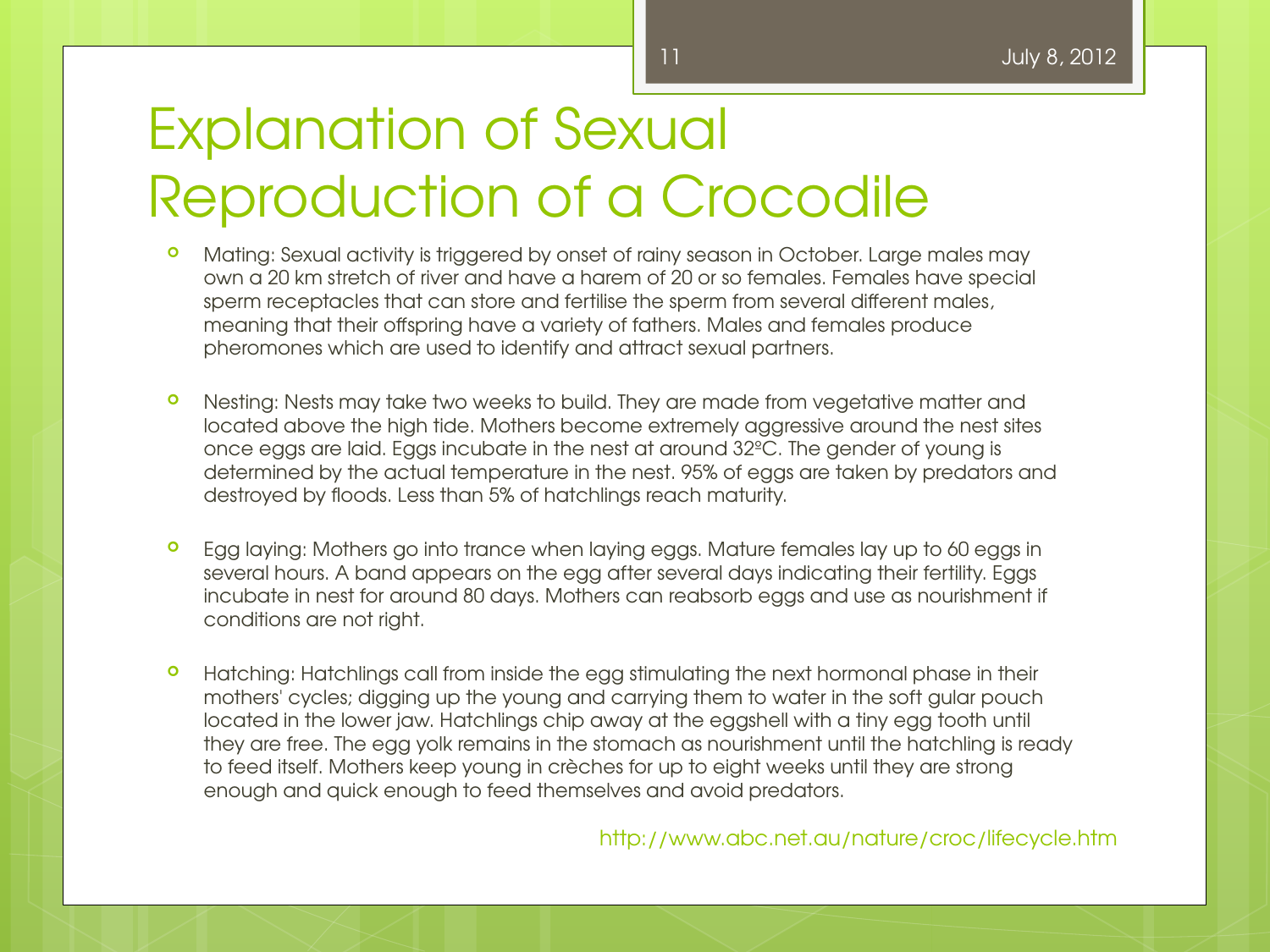

11
July 8, 2012
# Explanation of Sexual Reproduction of a Crocodile
Mating: Sexual activity is triggered by onset of rainy season in October. Large males may own a 20 km stretch of river and have a harem of 20 or so females. Females have special sperm receptacles that can store and fertilise the sperm from several different males, meaning that their offspring have a variety of fathers. Males and females produce pheromones which are used to identify and attract sexual partners.

Nesting: Nests may take two weeks to build. They are made from vegetative matter and located above the high tide. Mothers become extremely aggressive around the nest sites once eggs are laid. Eggs incubate in the nest at around 32ºC. The gender of young is determined by the actual temperature in the nest. 95% of eggs are taken by predators and destroyed by floods. Less than 5% of hatchlings reach maturity.

Egg laying: Mothers go into trance when laying eggs. Mature females lay up to 60 eggs in several hours. A band appears on the egg after several days indicating their fertility. Eggs incubate in nest for around 80 days. Mothers can reabsorb eggs and use as nourishment if conditions are not right.

Hatching: Hatchlings call from inside the egg stimulating the next hormonal phase in their mothers' cycles; digging up the young and carrying them to water in the soft gular pouch located in the lower jaw. Hatchlings chip away at the eggshell with a tiny egg tooth until they are free. The egg yolk remains in the stomach as nourishment until the hatchling is ready to feed itself. Mothers keep young in crèches for up to eight weeks until they are strong enough and quick enough to feed themselves and avoid predators.
http://www.abc.net.au/nature/croc/lifecycle.htm